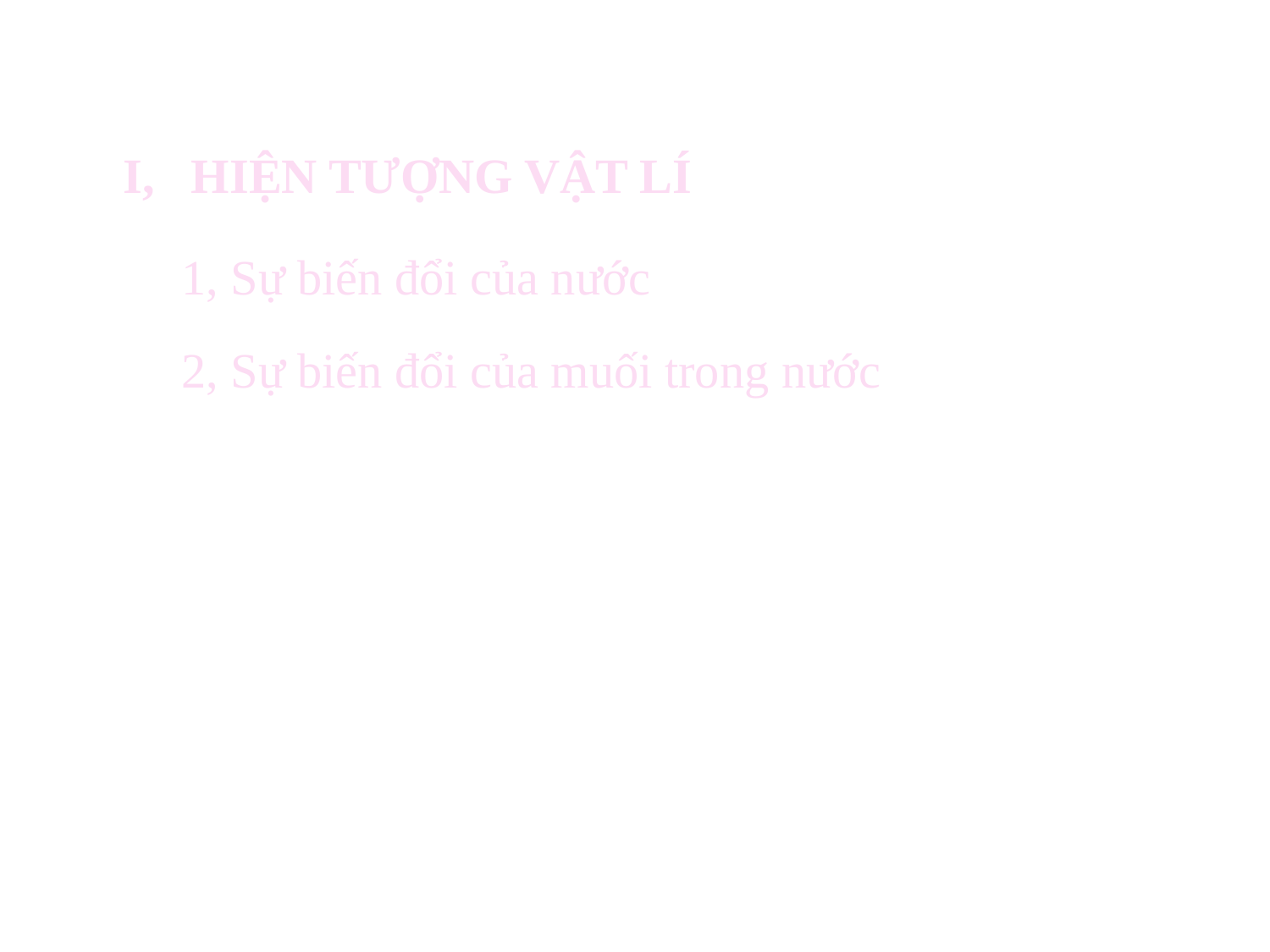

#
I,   HIỆN TƯỢNG VẬT LÍ
1, Sự biến đổi của nước
2, Sự biến đổi của muối trong nước